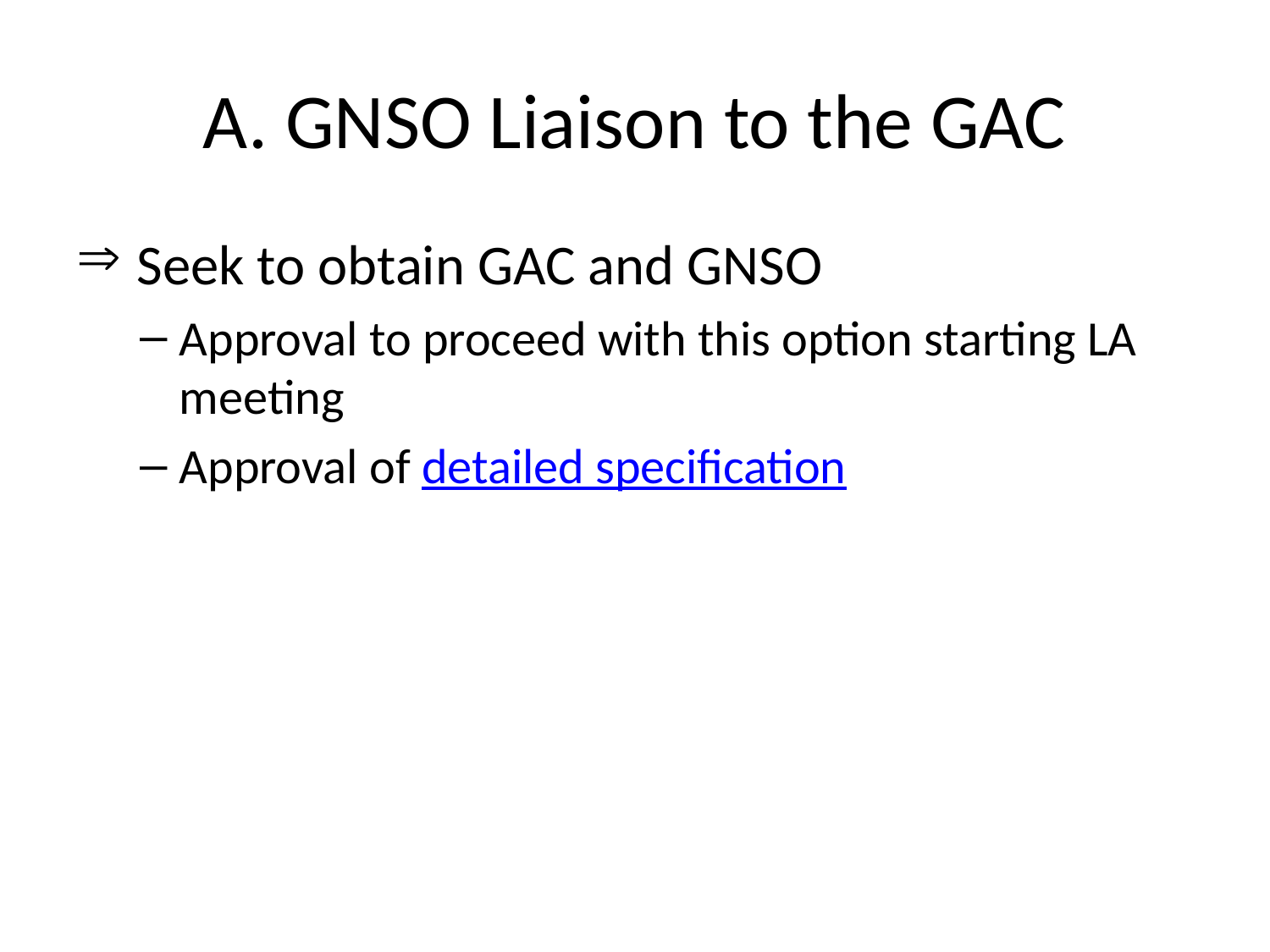

# A. GNSO Liaison to the GAC
 Seek to obtain GAC and GNSO
Approval to proceed with this option starting LA meeting
Approval of detailed specification